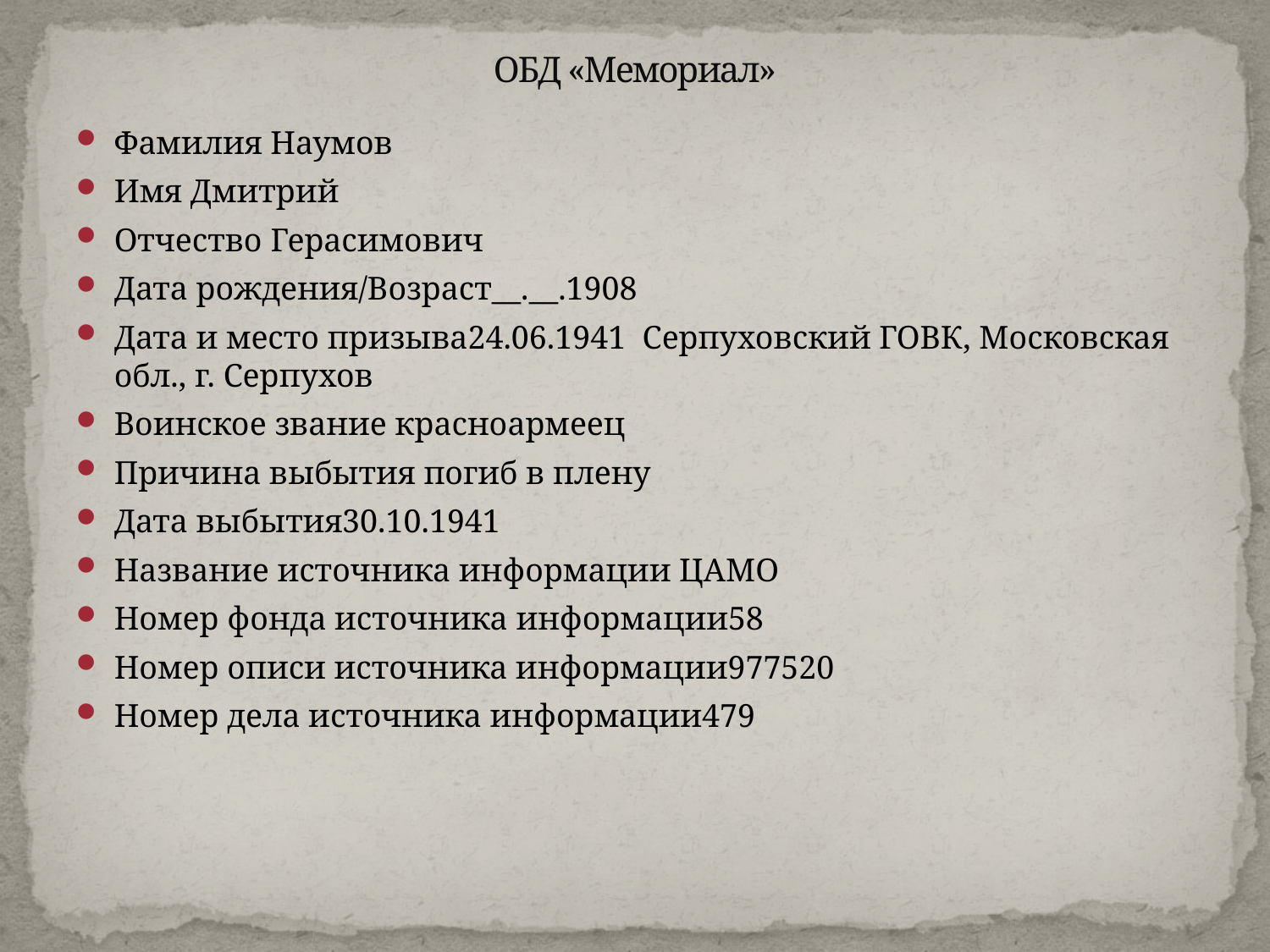

# ОБД «Мемориал»
Фамилия Наумов
Имя Дмитрий
Отчество Герасимович
Дата рождения/Возраст__.__.1908
Дата и место призыва24.06.1941  Серпуховский ГОВК, Московская обл., г. Серпухов
Воинское звание красноармеец
Причина выбытия погиб в плену
Дата выбытия30.10.1941
Название источника информации ЦАМО
Номер фонда источника информации58
Номер описи источника информации977520
Номер дела источника информации479